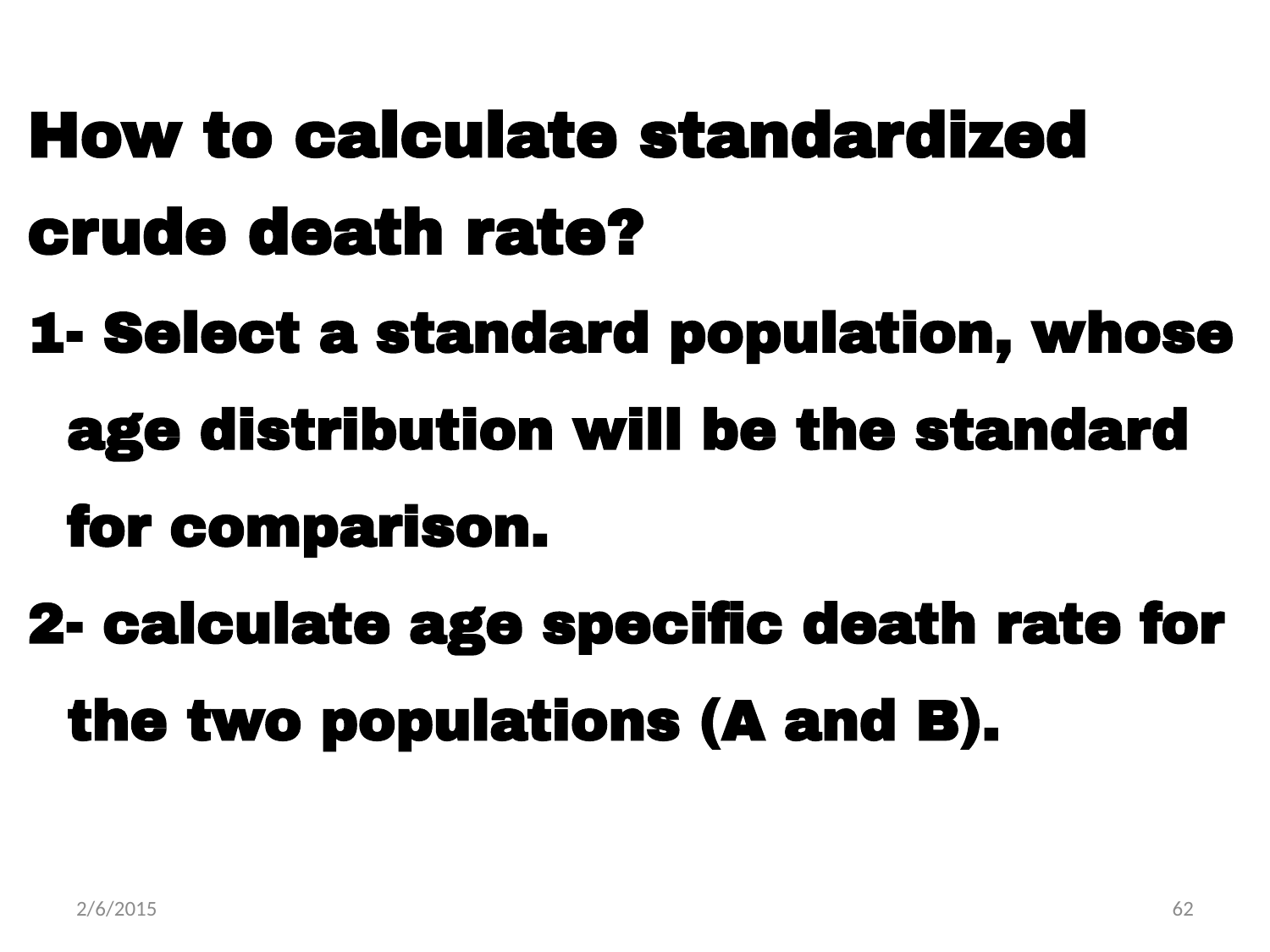

How to calculate standardized crude death rate?
1- Select a standard population, whose age distribution will be the standard for comparison.
2- calculate age specific death rate for the two populations (A and B).
2/6/2015
62